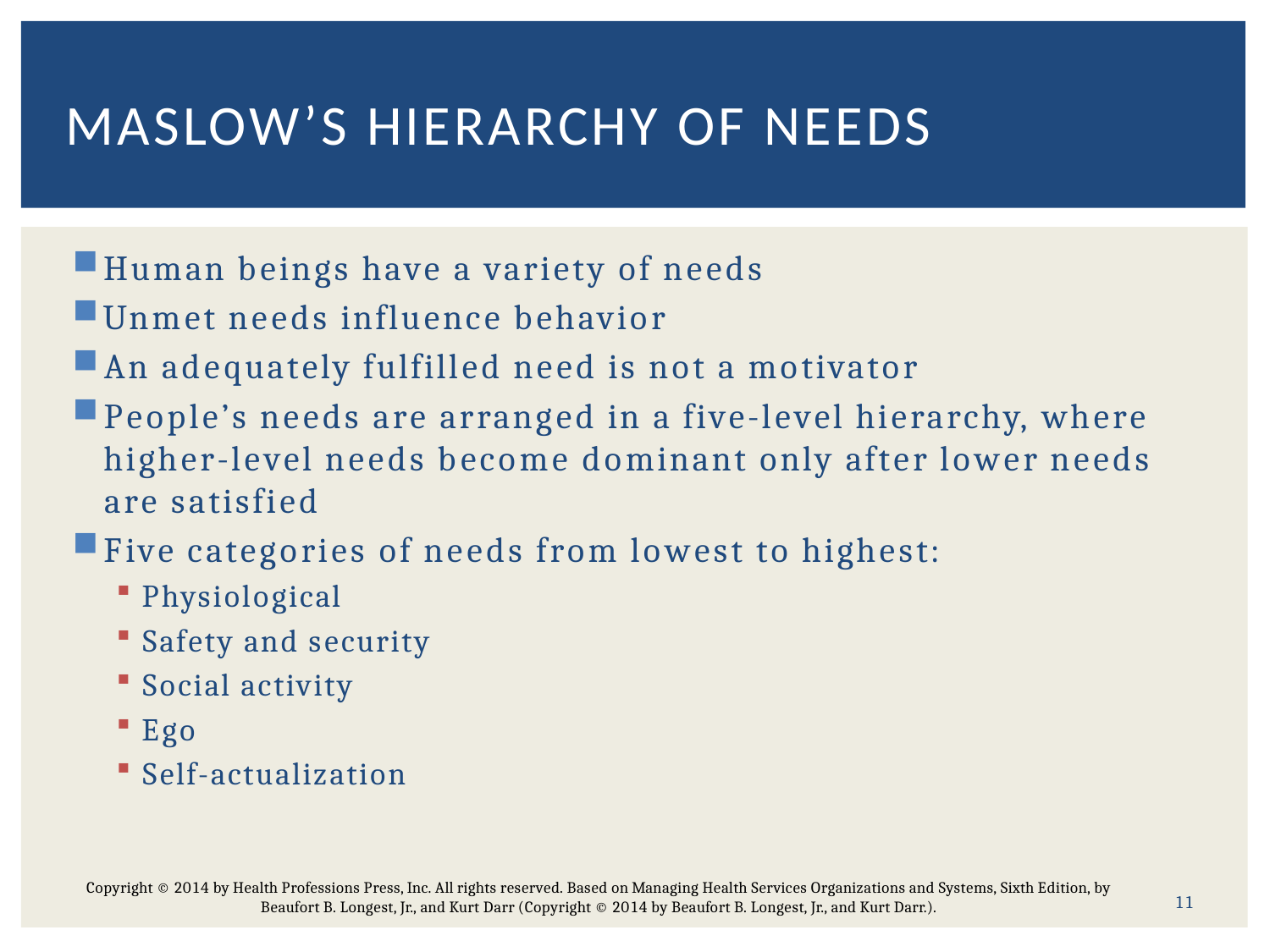

# Maslow’s hierarchy of needs
Human beings have a variety of needs
Unmet needs influence behavior
An adequately fulfilled need is not a motivator
People’s needs are arranged in a five-level hierarchy, where higher-level needs become dominant only after lower needs are satisfied
Five categories of needs from lowest to highest:
Physiological
Safety and security
Social activity
Ego
Self-actualization
11